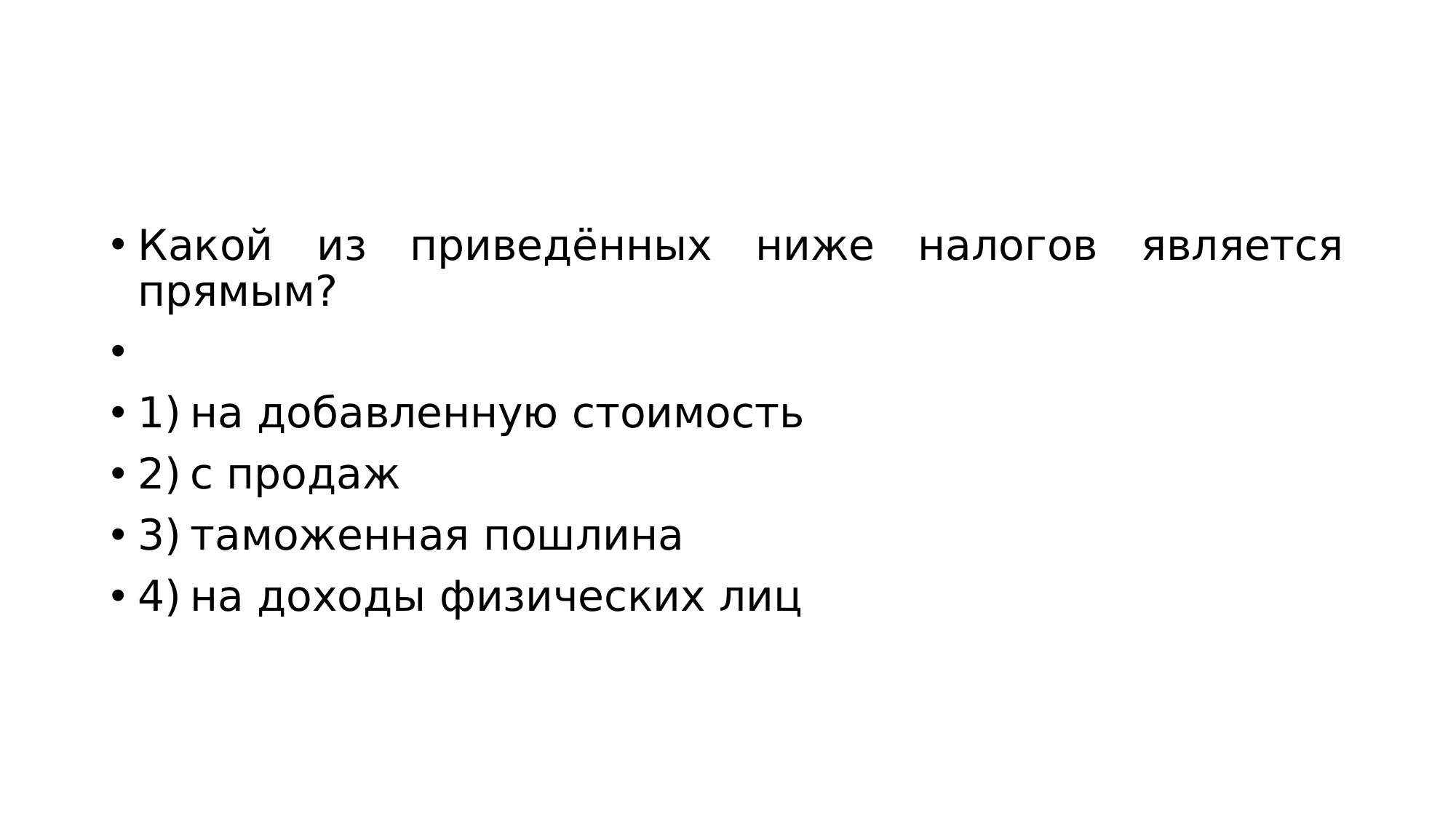

#
Какой из приведённых ниже налогов является прямым?

1) на добавленную стоимость
2) с продаж
3) таможенная пошлина
4) на доходы физических лиц